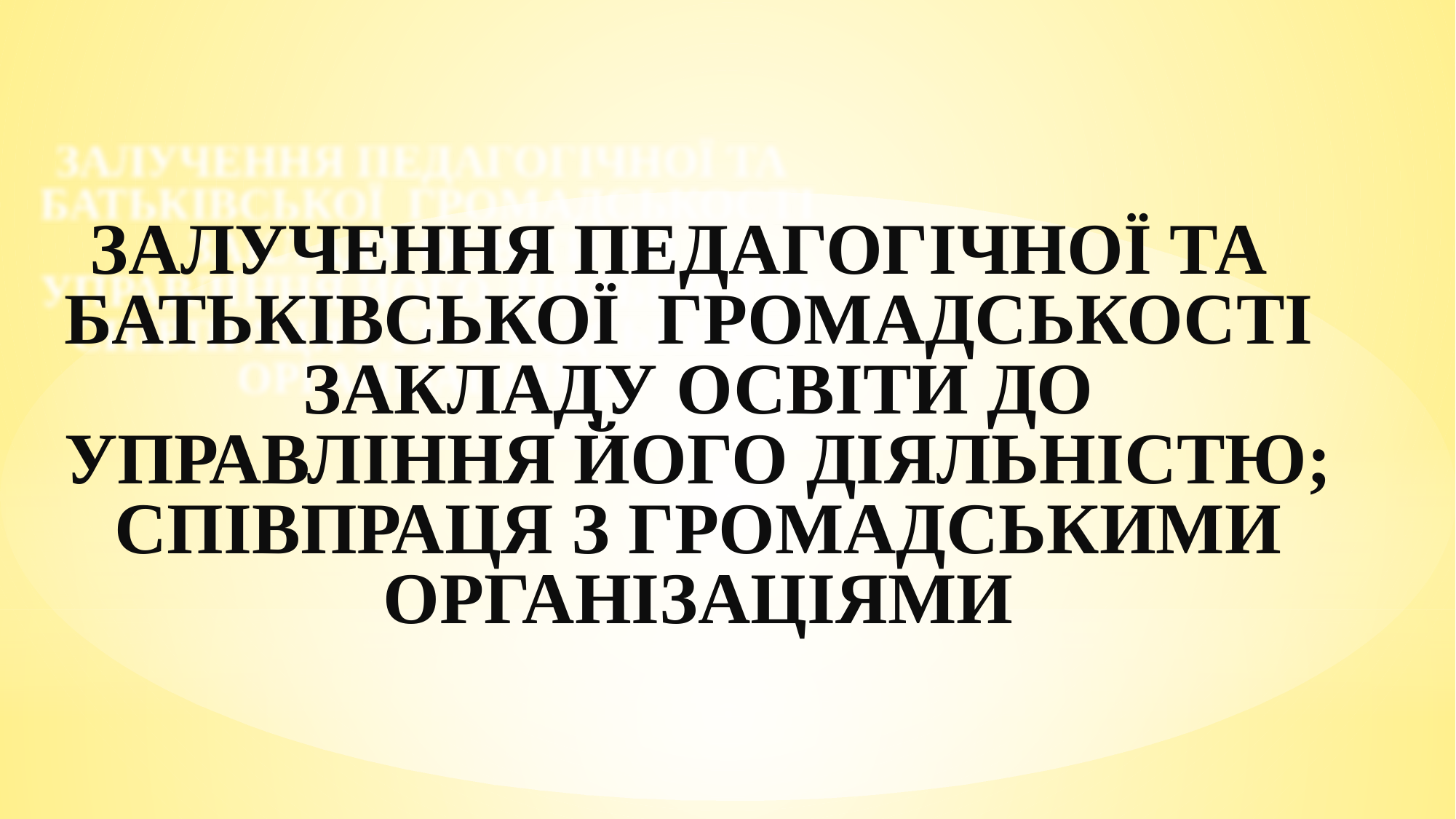

ЗАЛУЧЕННЯ ПЕДАГОГІЧНОЇ ТА БАТЬКІВСЬКОЇ  ГРОМАДСЬКОСТІ  ЗАКЛАДУ ОСВІТИ ДО УПРАВЛІННЯ ЙОГО ДІЯЛЬНІСТЮ; СПІВПРАЦЯ З ГРОМАДСЬКИМИ ОРГАНІЗАЦІЯМИ